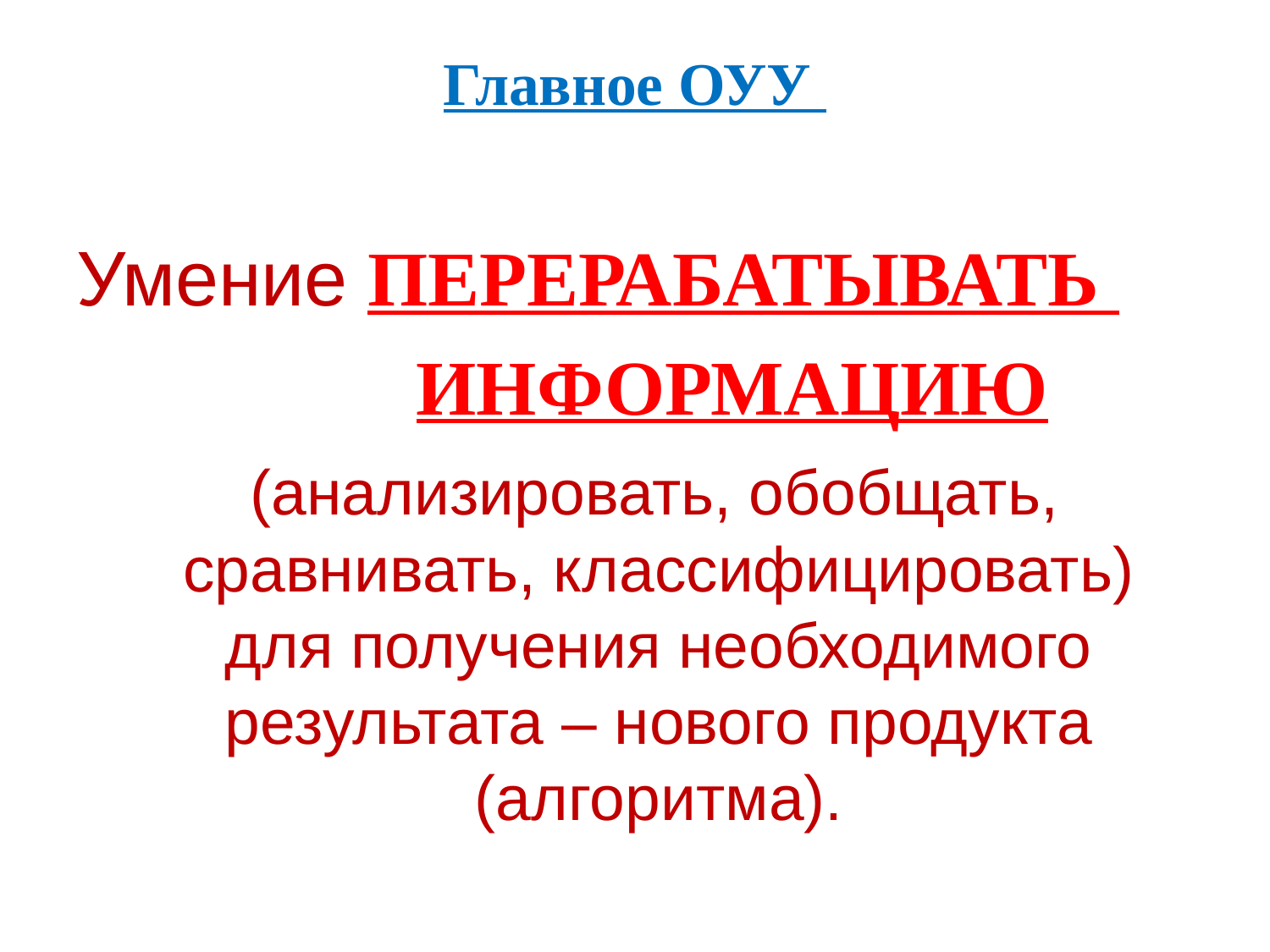

# Главное ОУУ
Умение ПЕРЕРАБАТЫВАТЬ
           ИНФОРМАЦИЮ
  (анализировать, обобщать, сравнивать, классифицировать) для получения необходимого результата – нового продукта (алгоритма).